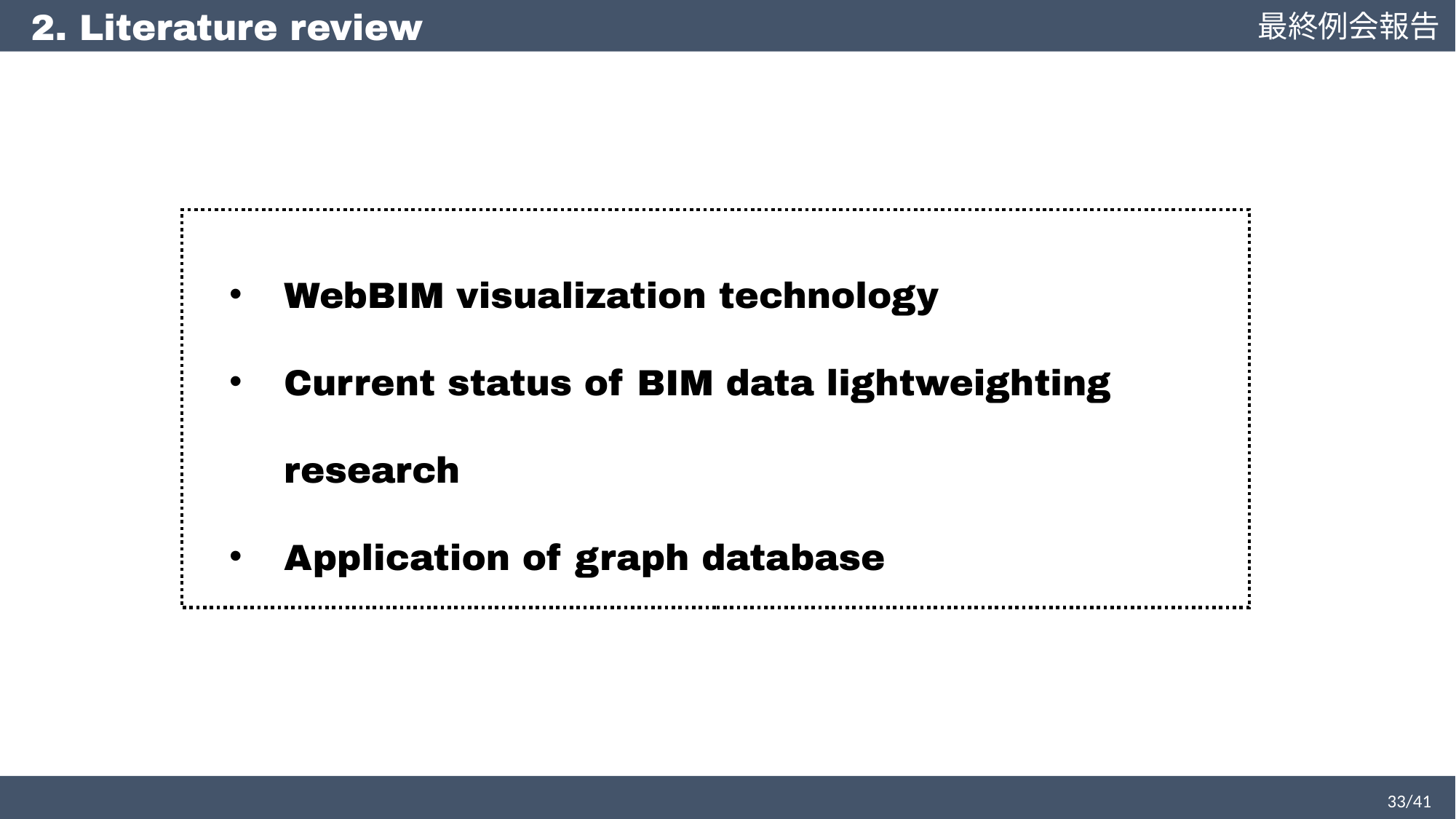

2. Literature review

WebBIM visualization technology
Current status of BIM data lightweighting research
Application of graph database